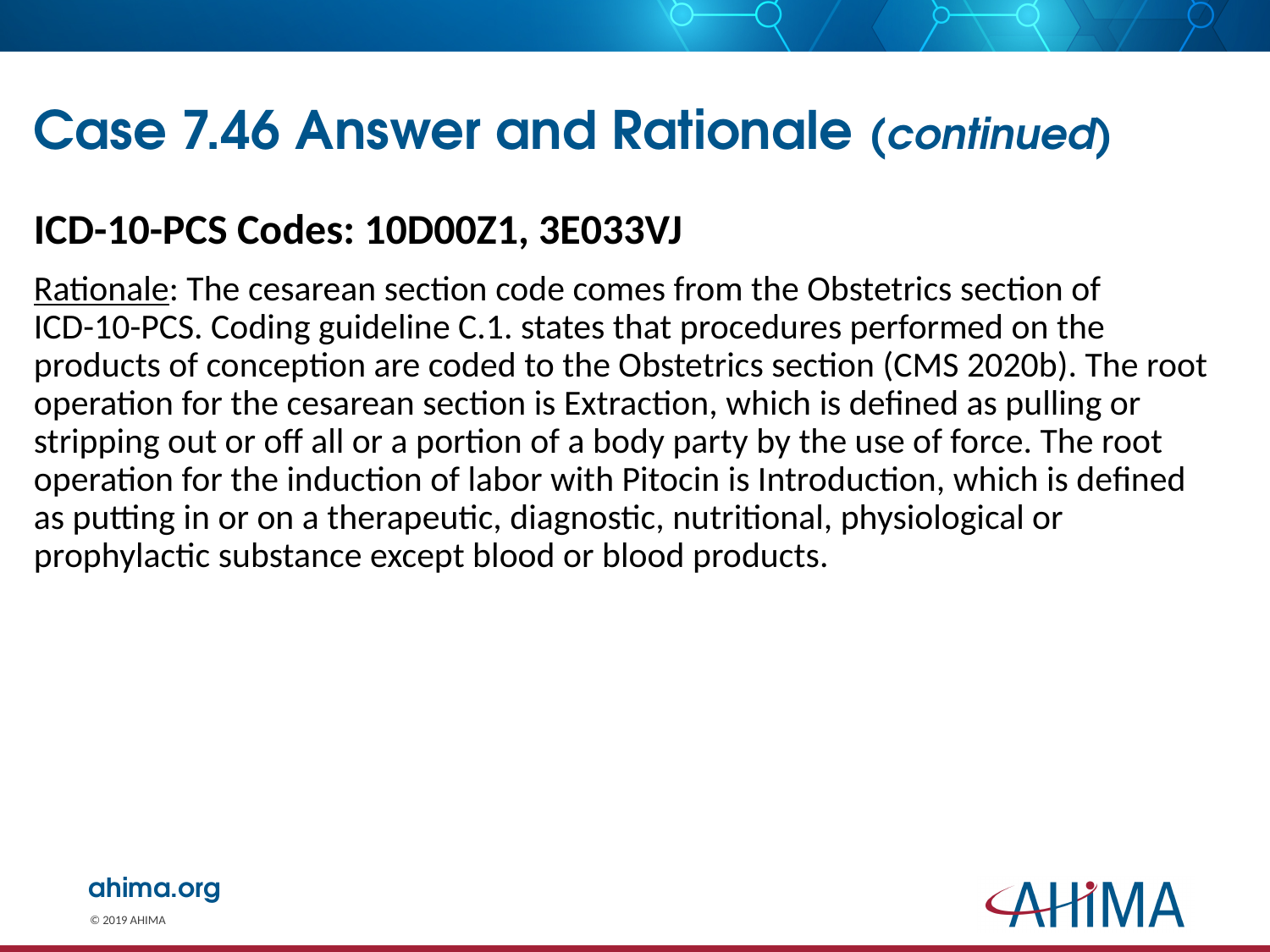

# Case 7.46 Answer and Rationale (continued)
ICD-10-PCS Codes: 10D00Z1, 3E033VJ
Rationale: The cesarean section code comes from the Obstetrics section of
ICD-10-PCS. Coding guideline C.1. states that procedures performed on the products of conception are coded to the Obstetrics section (CMS 2020b). The root operation for the cesarean section is Extraction, which is defined as pulling or stripping out or off all or a portion of a body party by the use of force. The root operation for the induction of labor with Pitocin is Introduction, which is defined as putting in or on a therapeutic, diagnostic, nutritional, physiological or prophylactic substance except blood or blood products.